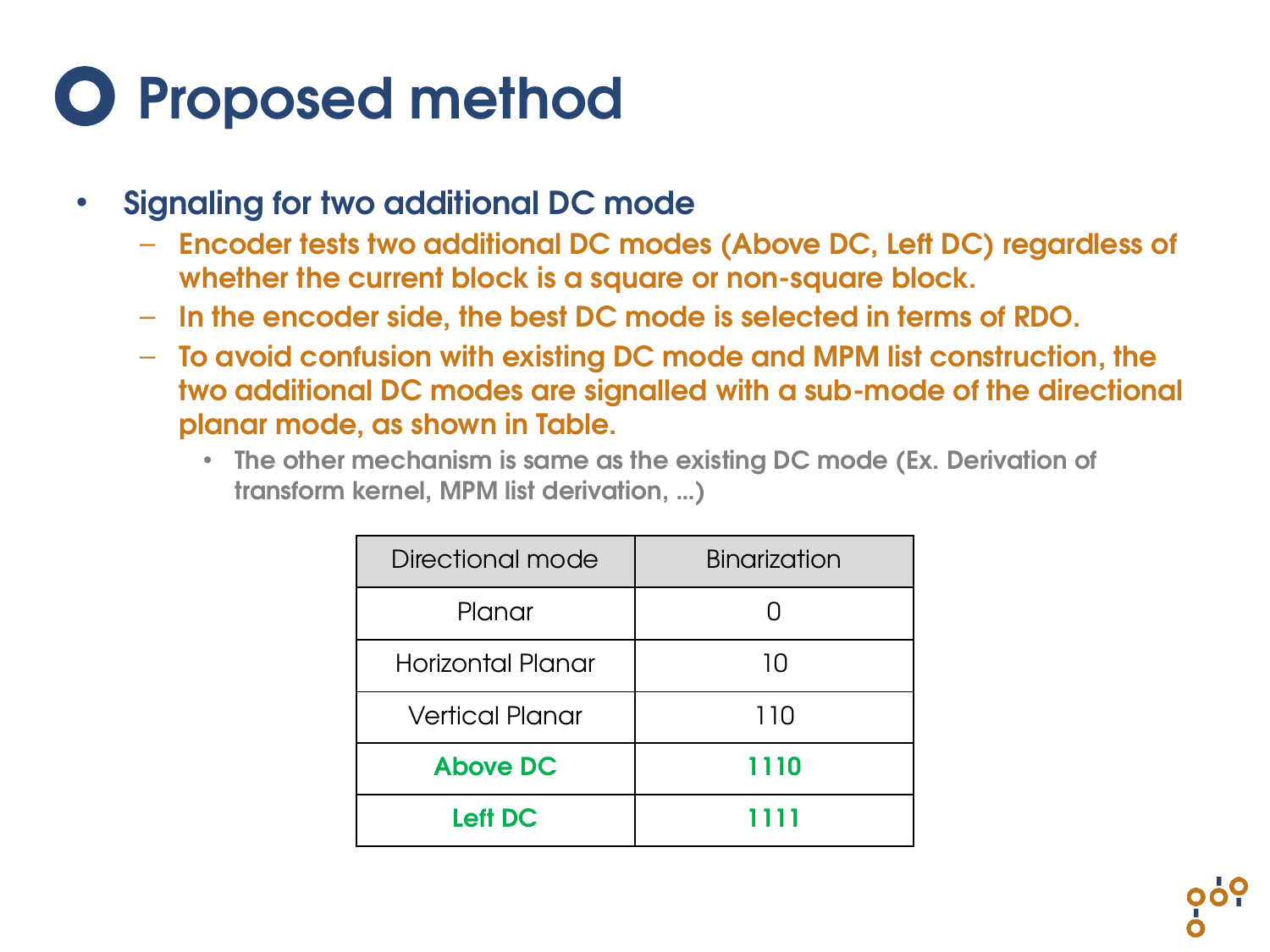

# Proposed method
Signaling for two additional DC mode
Encoder tests two additional DC modes (Above DC, Left DC) regardless of whether the current block is a square or non-square block.
In the encoder side, the best DC mode is selected in terms of RDO.
To avoid confusion with existing DC mode and MPM list construction, the two additional DC modes are signalled with a sub-mode of the directional planar mode, as shown in Table.
The other mechanism is same as the existing DC mode (Ex. Derivation of transform kernel, MPM list derivation, …)

| Directional mode | Binarization |
| --- | --- |
| Planar | 0 |
| Horizontal Planar | 10 |
| Vertical Planar | 110 |
| Above DC | 1110 |
| Left DC | 1111 |